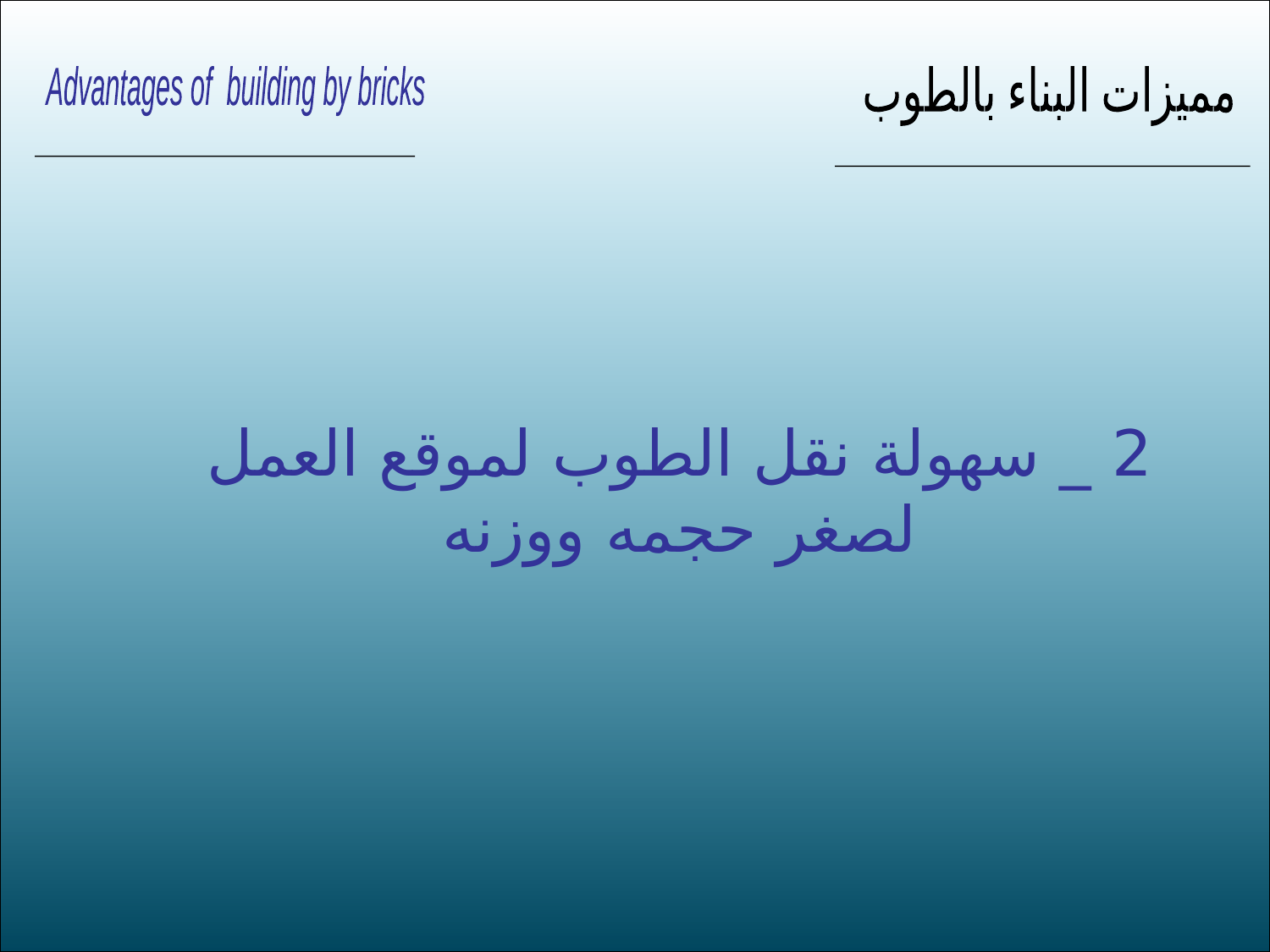

Advantages of  building by bricks
مميزات البناء بالطوب

2 _ سهولة نقل الطوب لموقع العمل لصغر حجمه ووزنه